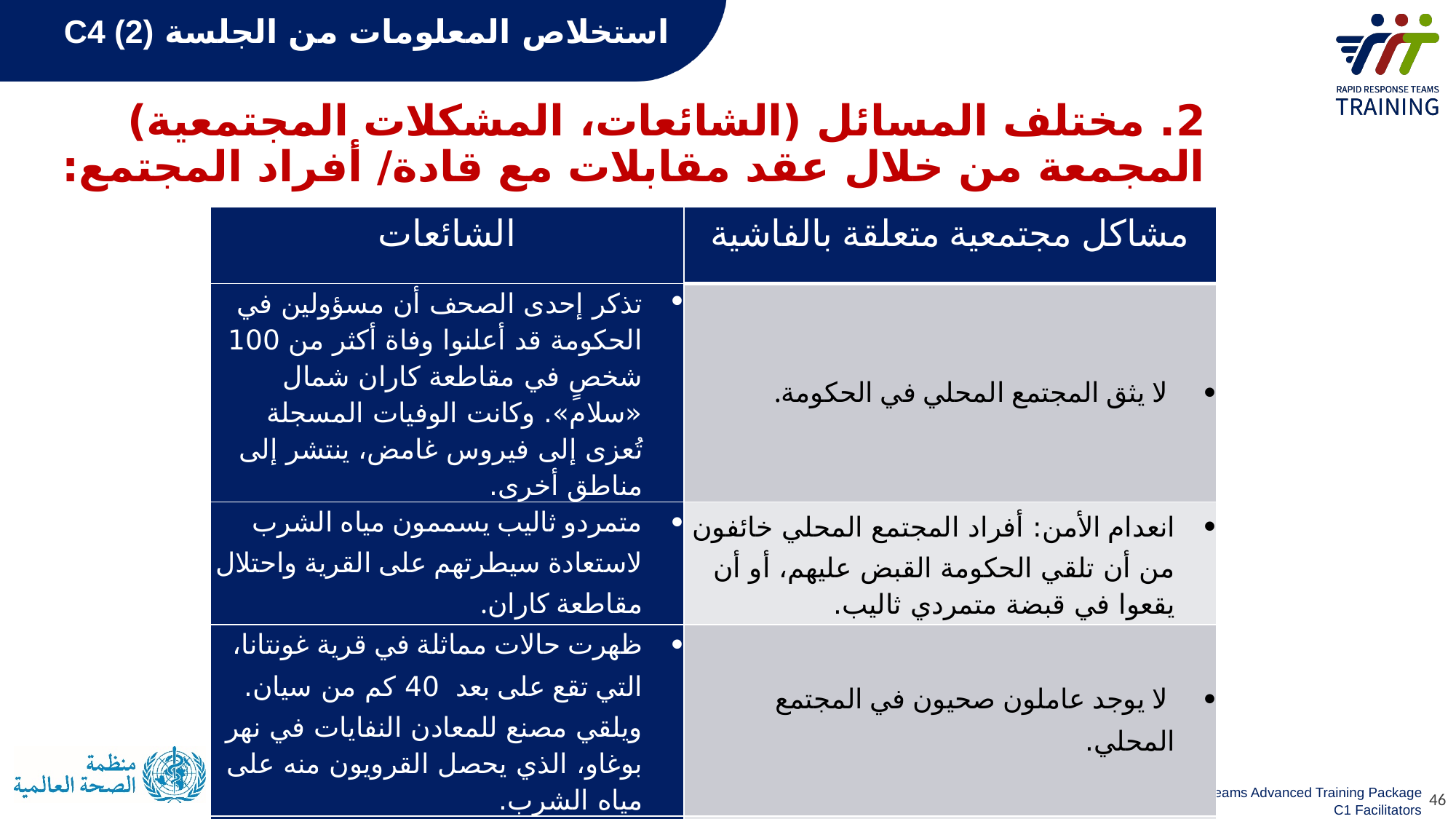

استخلاص المعلومات من الجلسة C4 (2)
2. مختلف المسائل (الشائعات، المشكلات المجتمعية) المجمعة من خلال عقد مقابلات مع قادة/ أفراد المجتمع:
| الشائعات | مشاكل مجتمعية متعلقة بالفاشية |
| --- | --- |
| تذكر إحدى الصحف أن مسؤولين في الحكومة قد أعلنوا وفاة أكثر من 100 شخصٍ في مقاطعة كاران شمال «سلام». وكانت الوفيات المسجلة تُعزى إلى فيروس غامض، ينتشر إلى مناطق أخرى. | لا يثق المجتمع المحلي في الحكومة. |
| متمردو ثاليب يسممون مياه الشرب لاستعادة سيطرتهم على القرية واحتلال مقاطعة كاران. | ‫انعدام الأمن: أفراد المجتمع المحلي خائفون من أن تلقي الحكومة القبض عليهم، أو أن يقعوا في قبضة متمردي ثاليب. |
| ظهرت حالات مماثلة في قرية غونتانا، التي تقع على بعد 40 كم من سيان. ويلقي مصنع للمعادن النفايات في نهر بوغاو، الذي يحصل القرويون منه على مياه الشرب. | لا يوجد عاملون صحيون في المجتمع المحلي. |
| تشير المزاعم إلى أن القرويين يخفون أفراد أسرهم المرضى، ويدفنون موتاهم ليلًا. | تضطر بعض الأسر إلى السير لمسافة تزيد عن 5 كيلومترات للحصول على مياه نظيفة. |